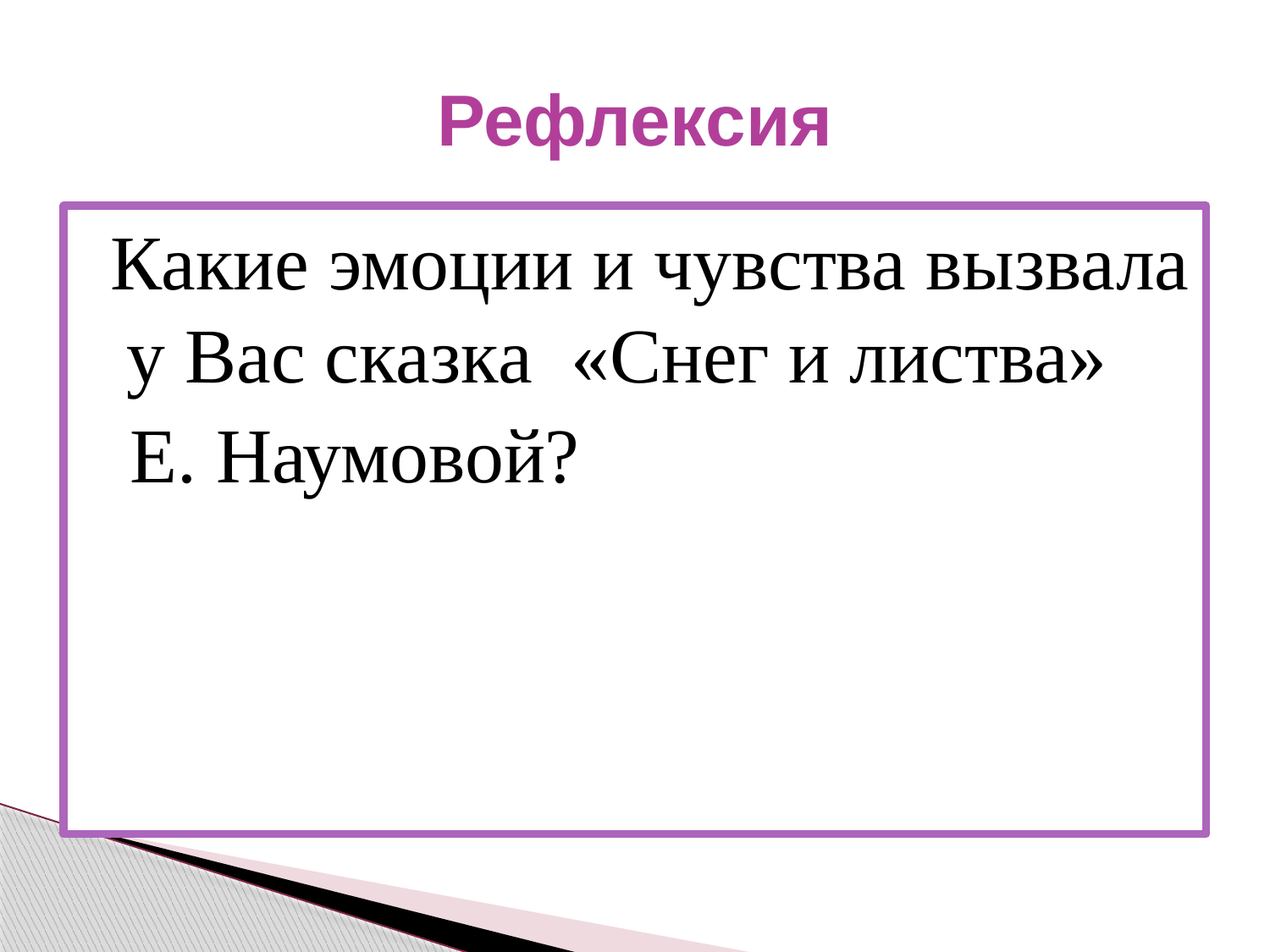

# Рефлексия
 Какие эмоции и чувства вызвала у Вас сказка  «Снег и листва»
  Е. Наумовой?